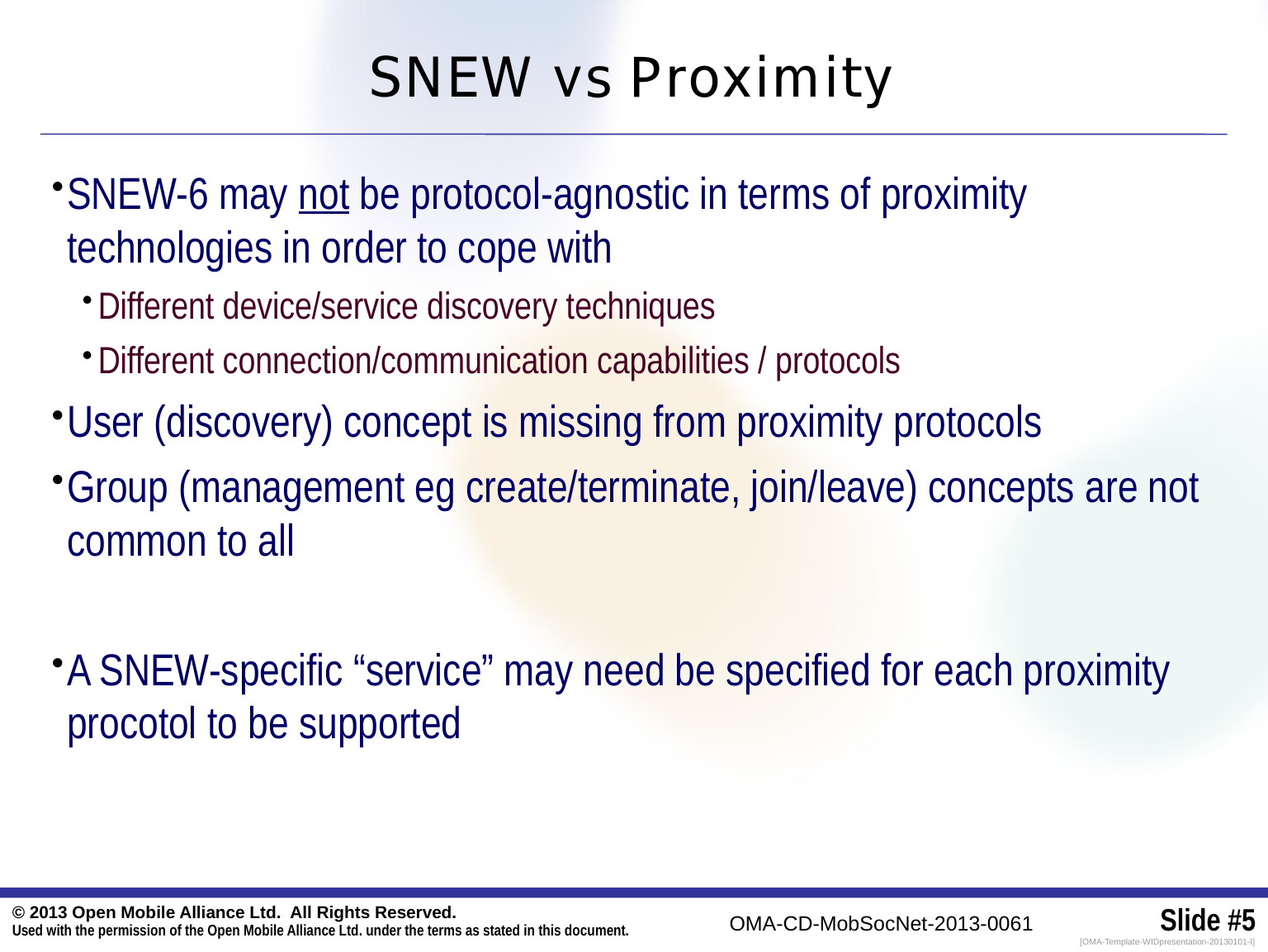

# SNEW vs Proximity
SNEW-6 may not be protocol-agnostic in terms of proximity technologies in order to cope with
Different device/service discovery techniques
Different connection/communication capabilities / protocols
User (discovery) concept is missing from proximity protocols
Group (management eg create/terminate, join/leave) concepts are not common to all

A SNEW-specific “service” may need be specified for each proximity procotol to be supported